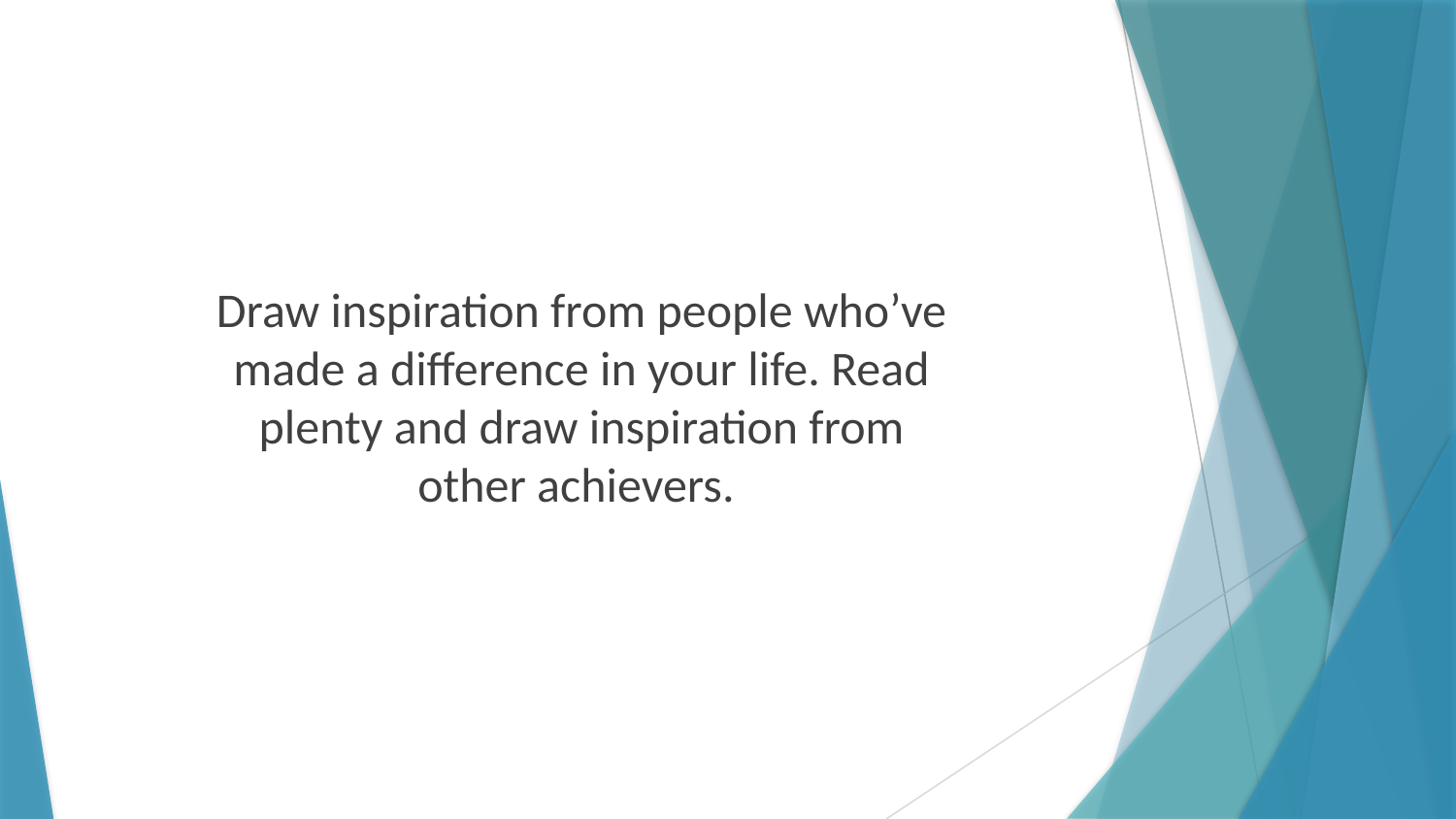

Draw inspiration from people who’ve made a difference in your life. Read plenty and draw inspiration from other achievers.